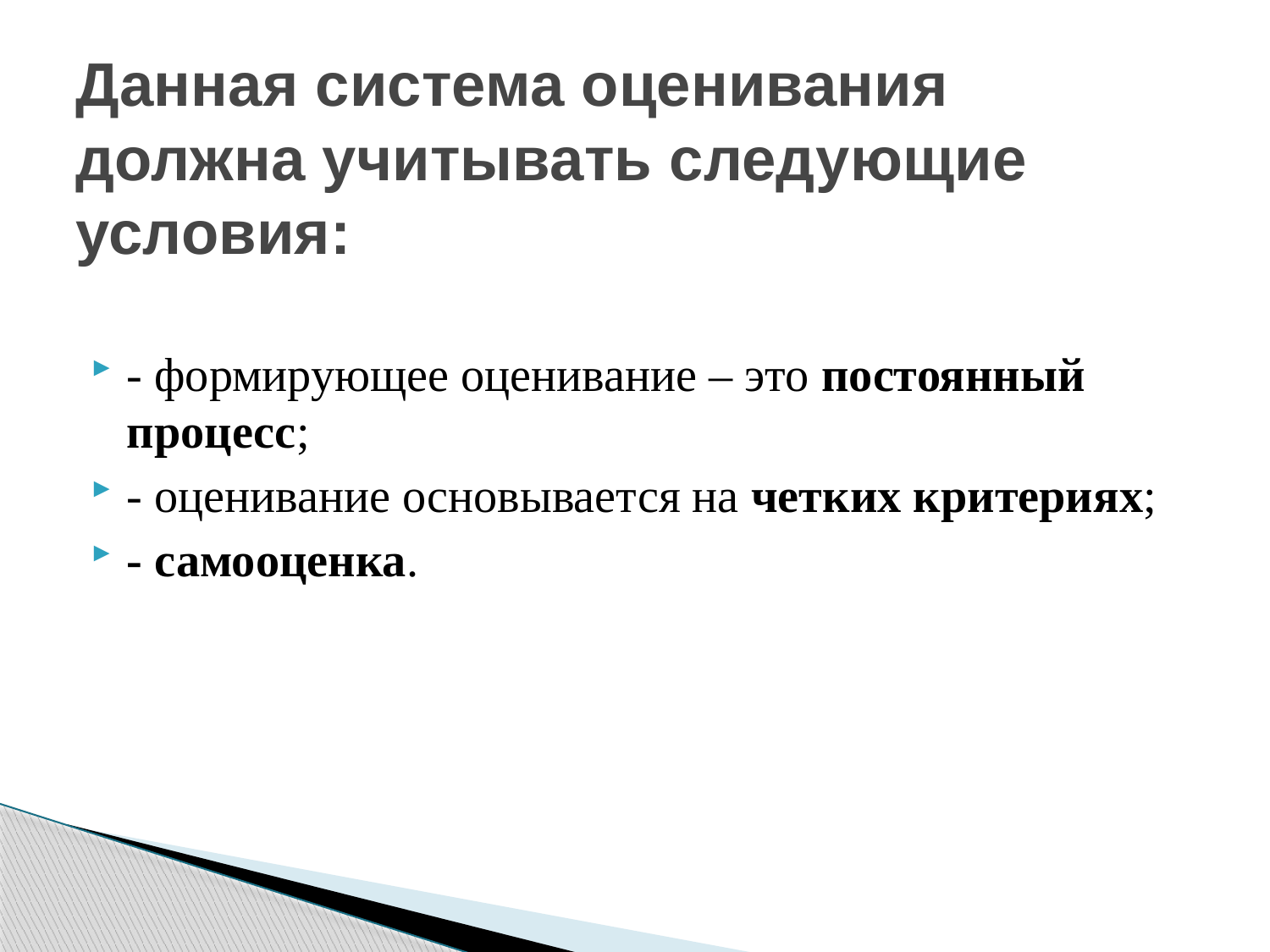

# Данная система оценивания должна учитывать следующие условия:
- формирующее оценивание – это постоянный процесс;
- оценивание основывается на четких критериях;
- самооценка.